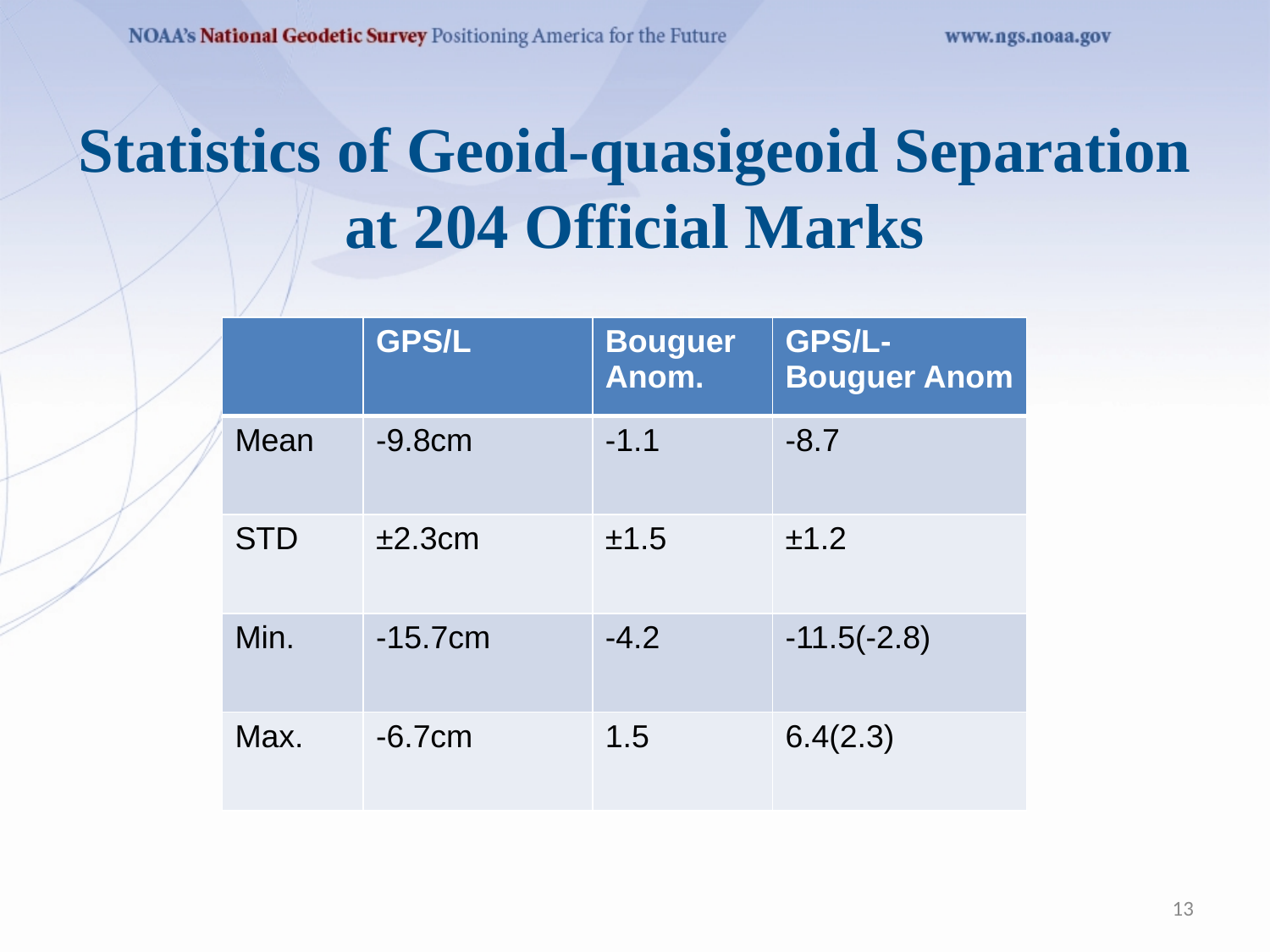

# Statistics of Geoid-quasigeoid Separation at 204 Official Marks

|  | GPS/L | Bouguer Anom. | GPS/L-Bouguer Anom |
| --- | --- | --- | --- |
| Mean | -9.8cm | -1.1 | -8.7 |
| STD | ±2.3cm | ±1.5 | ±1.2 |
| Min. | -15.7cm | -4.2 | -11.5(-2.8) |
| Max. | -6.7cm | 1.5 | 6.4(2.3) |
13